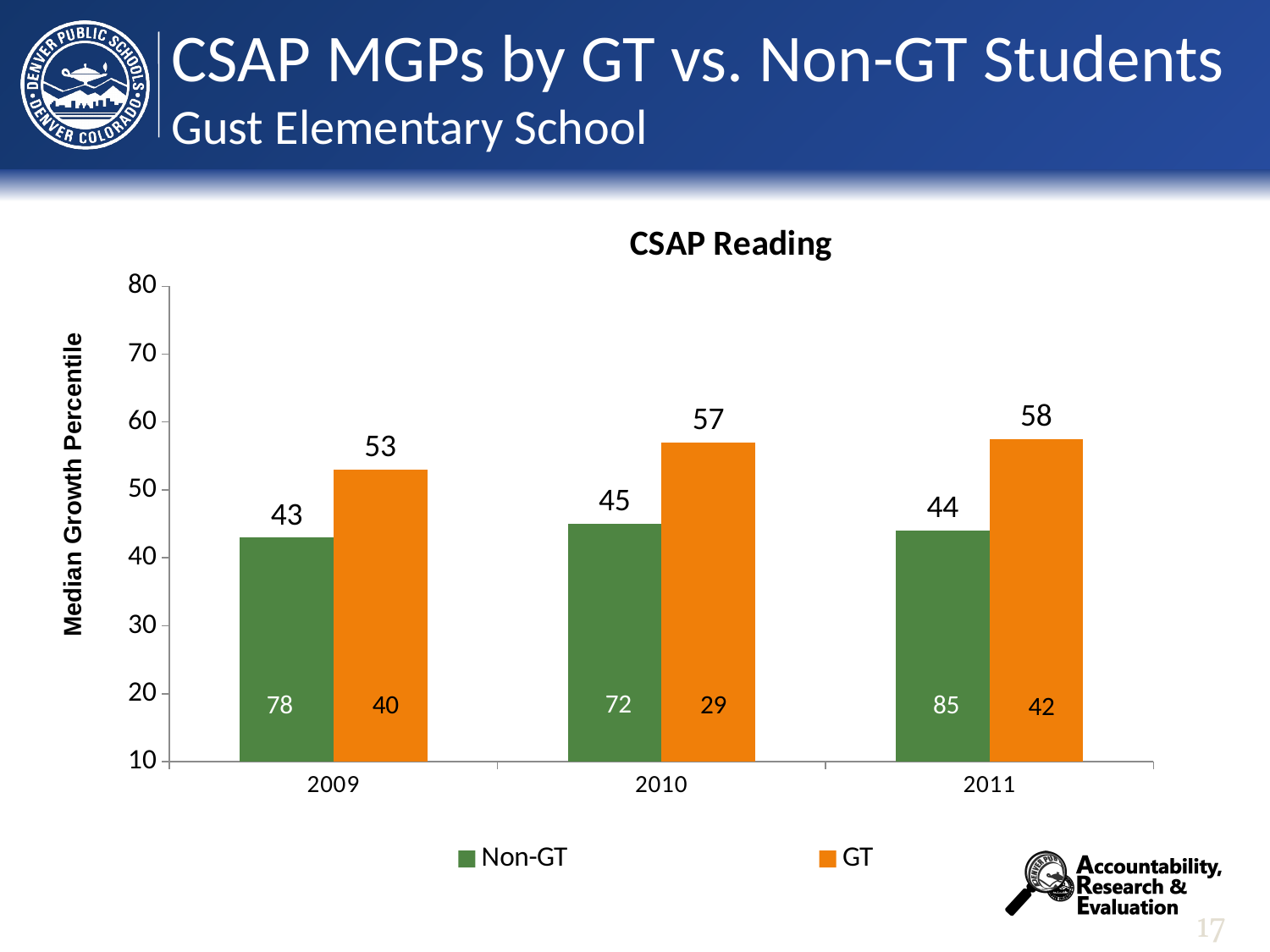

# CSAP MGPs by GT vs. Non-GT Students Gust Elementary School

### Chart

| Category | Non-GT  | GT  |
|---|---|---|
| 2009 | 43.0 | 53.0 |
| 2010 | 45.0 | 57.0 |
| 2011 | 44.0 | 57.5 |
Median Growth Percentile
17